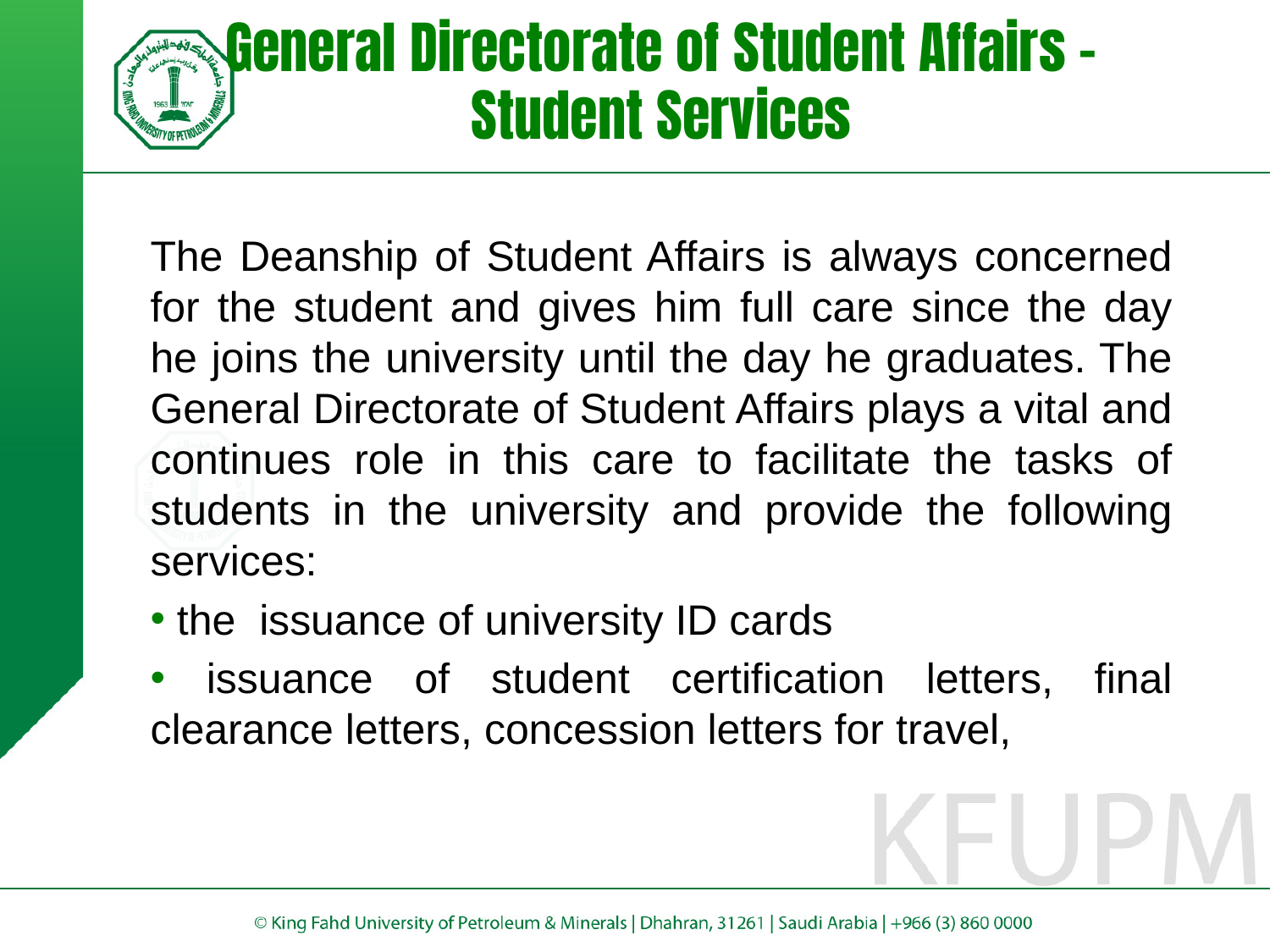

# General Directorate of Student Affairs - Student Services
The Deanship of Student Affairs is always concerned for the student and gives him full care since the day he joins the university until the day he graduates. The General Directorate of Student Affairs plays a vital and continues role in this care to facilitate the tasks of students in the university and provide the following services:
 the  issuance of university ID cards
 issuance of student certification letters, final clearance letters, concession letters for travel,